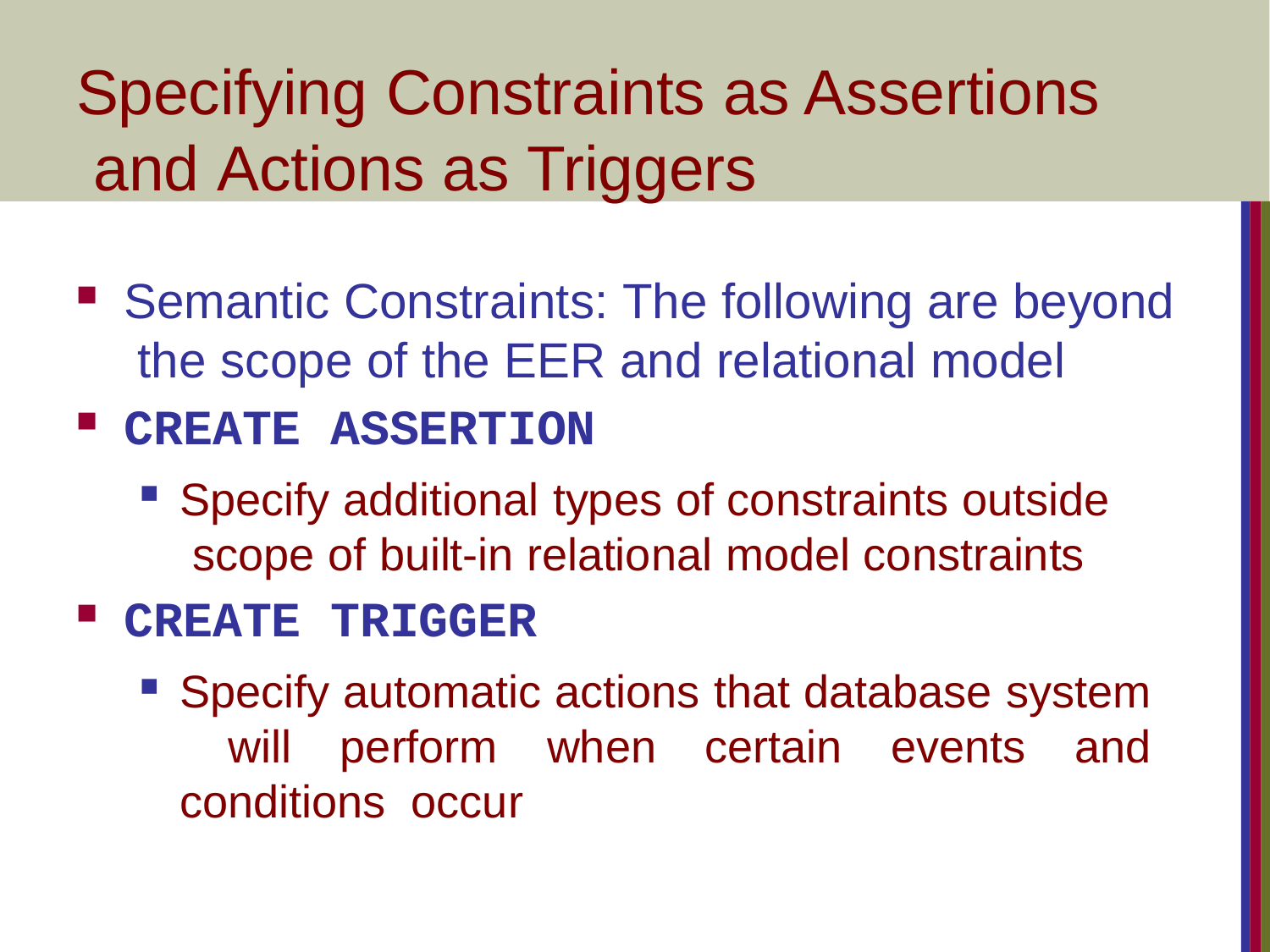

# Specifying Constraints as Assertions  and Actions as Triggers
Semantic Constraints: The following are beyond  the scope of the EER and relational model
CREATE ASSERTION
Specify additional types of constraints outside  scope of built-in relational model constraints
CREATE TRIGGER
Specify automatic actions that database system  will perform when certain events and conditions  occur